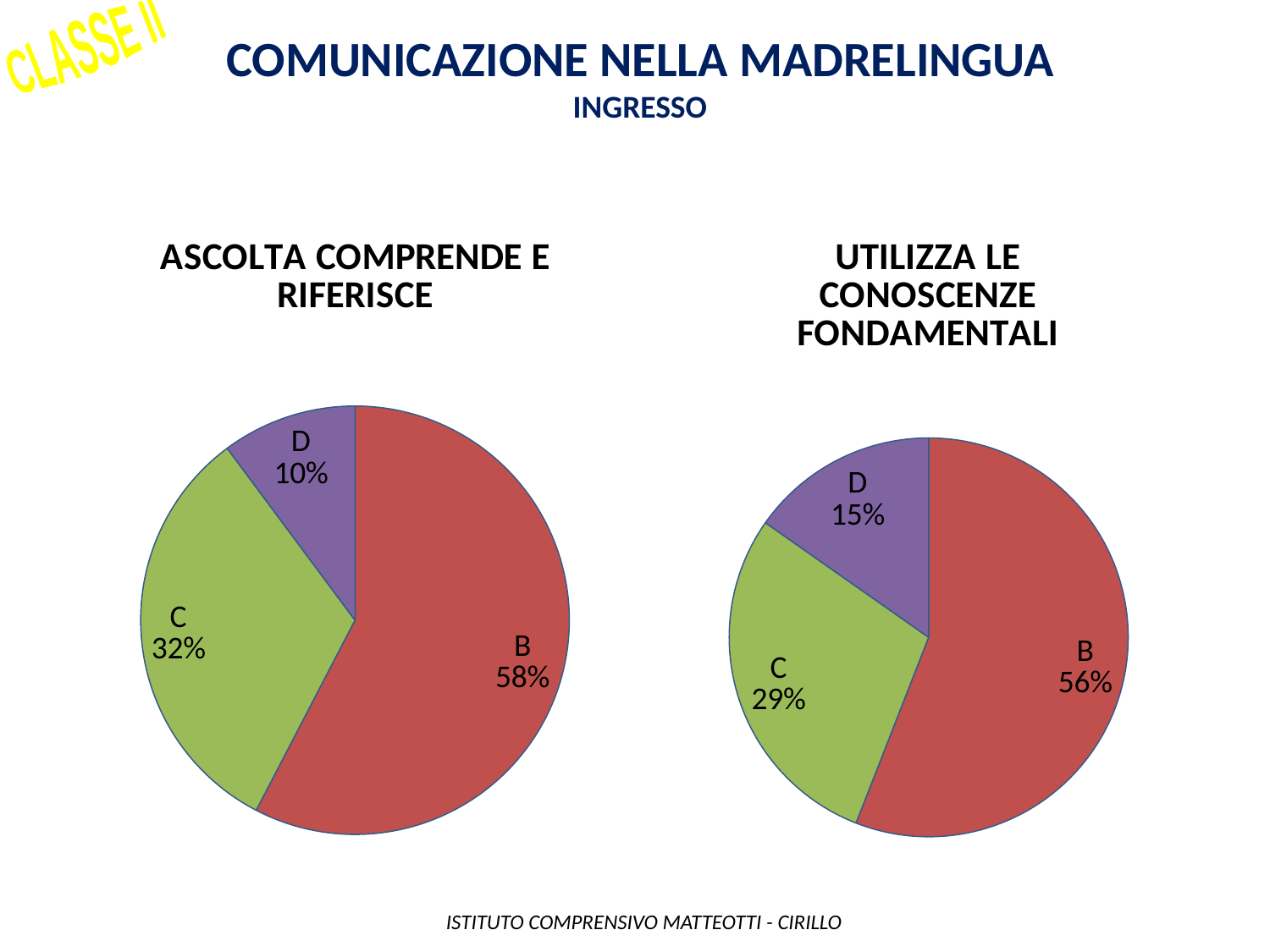

CLASSE II
Comunicazione nella madrelingua
INGRESSO

### Chart: ASCOLTA COMPRENDE E RIFERISCE

| Category |  |
|---|---|
| A | 0.0 |
| B | 34.0 |
| C | 19.0 |
| D | 6.0 |

### Chart: UTILIZZA LE CONOSCENZE FONDAMENTALI

| Category |  |
|---|---|
| A | 0.0 |
| B | 33.0 |
| C | 17.0 |
| D | 9.0 |
 ISTITUTO COMPRENSIVO MATTEOTTI - CIRILLO